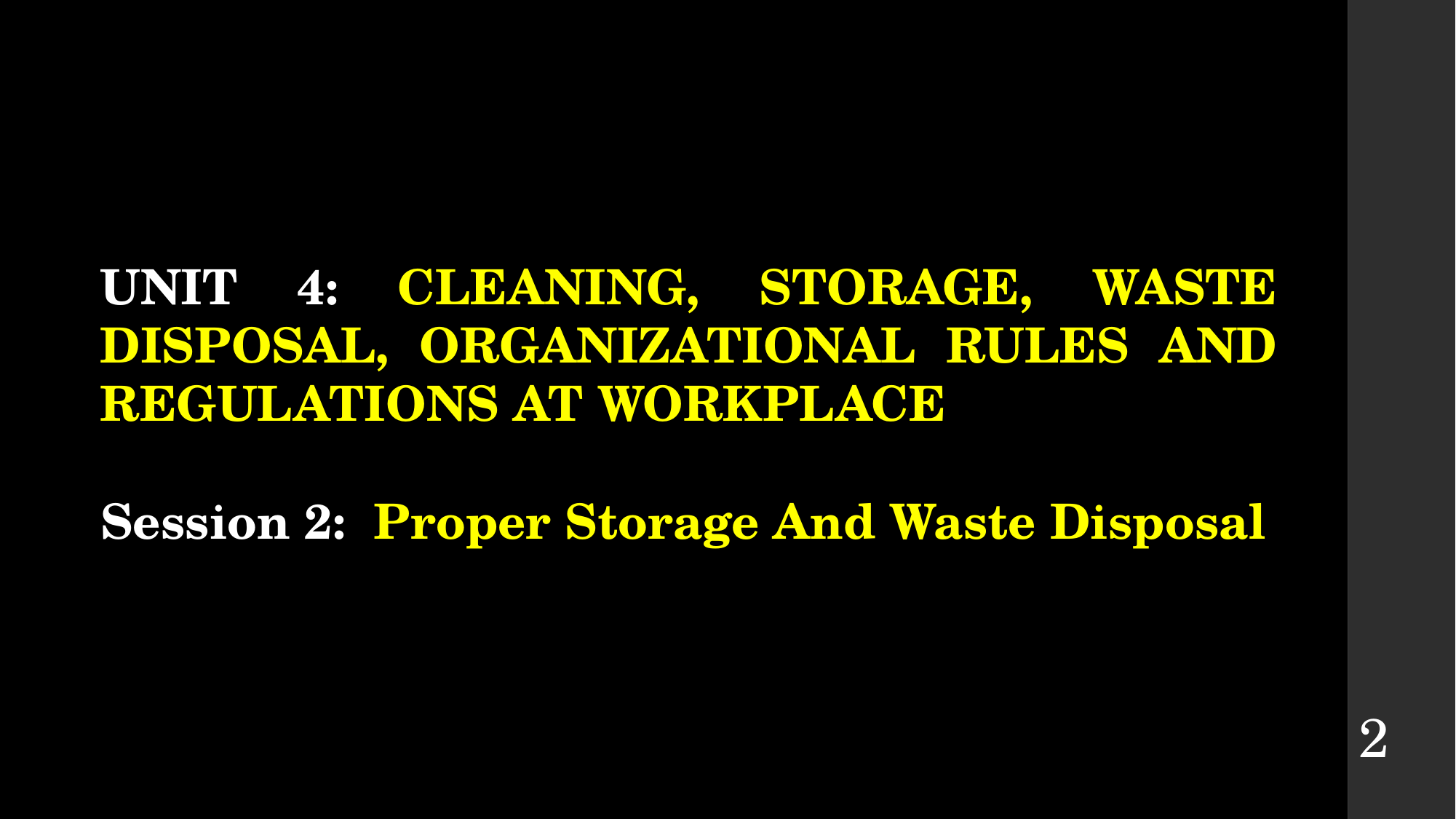

UNIT 4: CLEANING, STORAGE, WASTE DISPOSAL, ORGANIZATIONAL RULES AND REGULATIONS AT WORKPLACE

Session 2:  Proper Storage And Waste Disposal
2